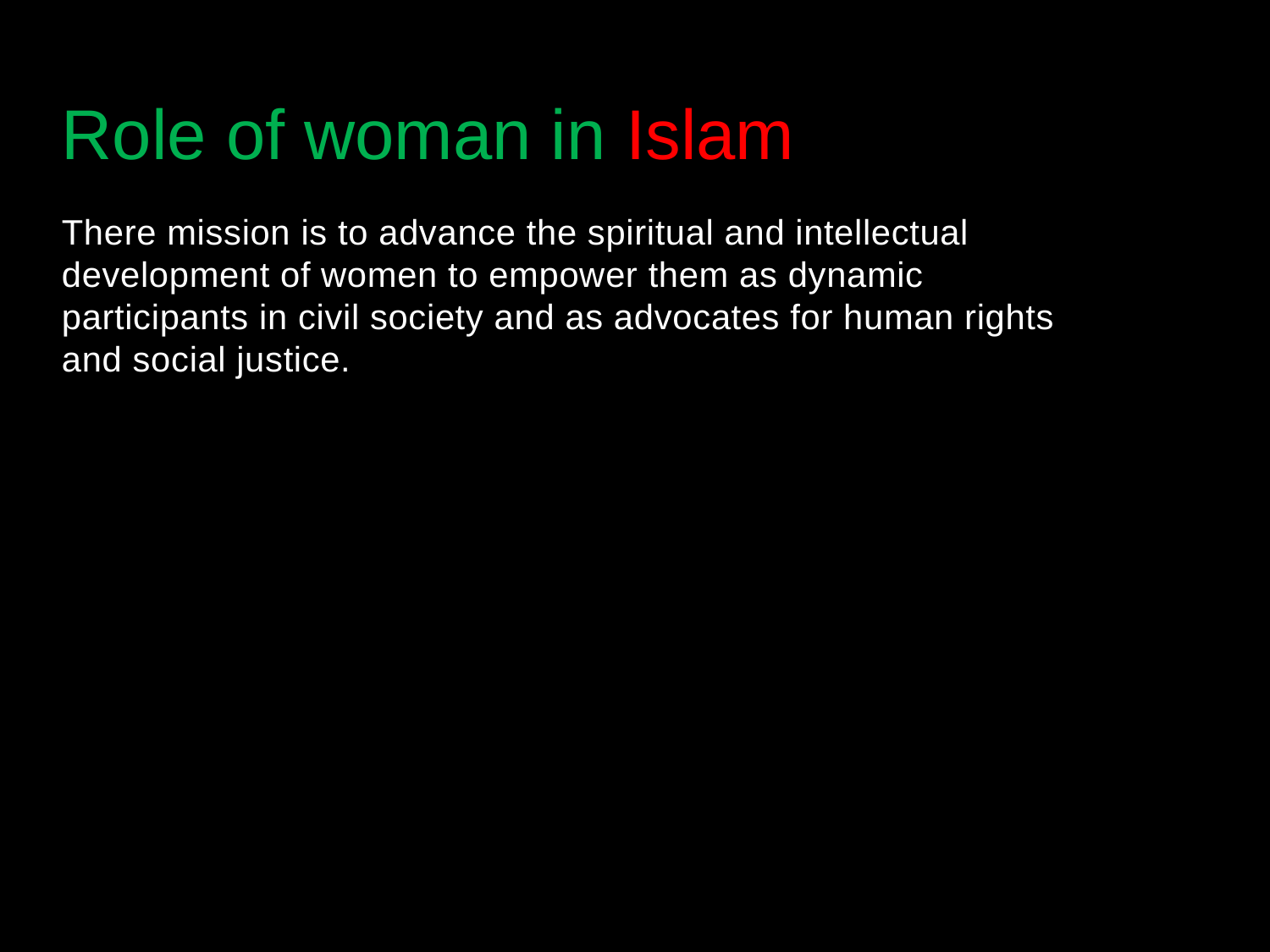

# Role of woman in Islam
There mission is to advance the spiritual and intellectual development of women to empower them as dynamic participants in civil society and as advocates for human rights and social justice.